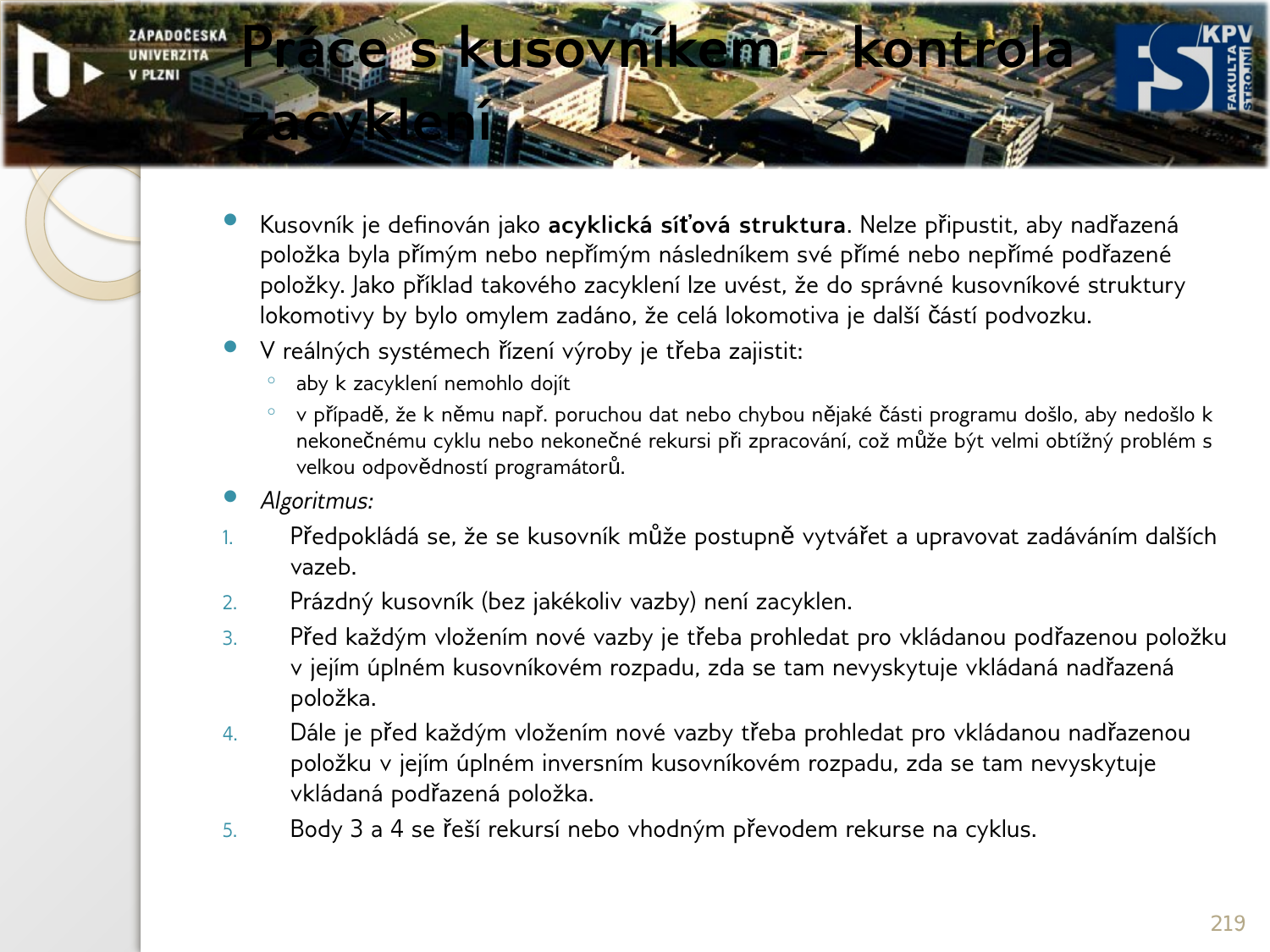

# Práce s kusovníkem – kontrola zacyklení
Kusovník je definován jako acyklická síťová struktura. Nelze připustit, aby nadřazená položka byla přímým nebo nepřímým následníkem své přímé nebo nepřímé podřazené položky. Jako příklad takového zacyklení lze uvést, že do správné kusovníkové struktury lokomotivy by bylo omylem zadáno, že celá lokomotiva je další částí podvozku.
V reálných systémech řízení výroby je třeba zajistit:
aby k zacyklení nemohlo dojít
v případě, že k němu např. poruchou dat nebo chybou nějaké části programu došlo, aby nedošlo k nekonečnému cyklu nebo nekonečné rekursi při zpracování, což může být velmi obtížný problém s velkou odpovědností programátorů.
Algoritmus:
Předpokládá se, že se kusovník může postupně vytvářet a upravovat zadáváním dalších vazeb.
Prázdný kusovník (bez jakékoliv vazby) není zacyklen.
Před každým vložením nové vazby je třeba prohledat pro vkládanou podřazenou položku v jejím úplném kusovníkovém rozpadu, zda se tam nevyskytuje vkládaná nadřazená položka.
Dále je před každým vložením nové vazby třeba prohledat pro vkládanou nadřazenou položku v jejím úplném inversním kusovníkovém rozpadu, zda se tam nevyskytuje vkládaná podřazená položka.
Body 3 a 4 se řeší rekursí nebo vhodným převodem rekurse na cyklus.
219